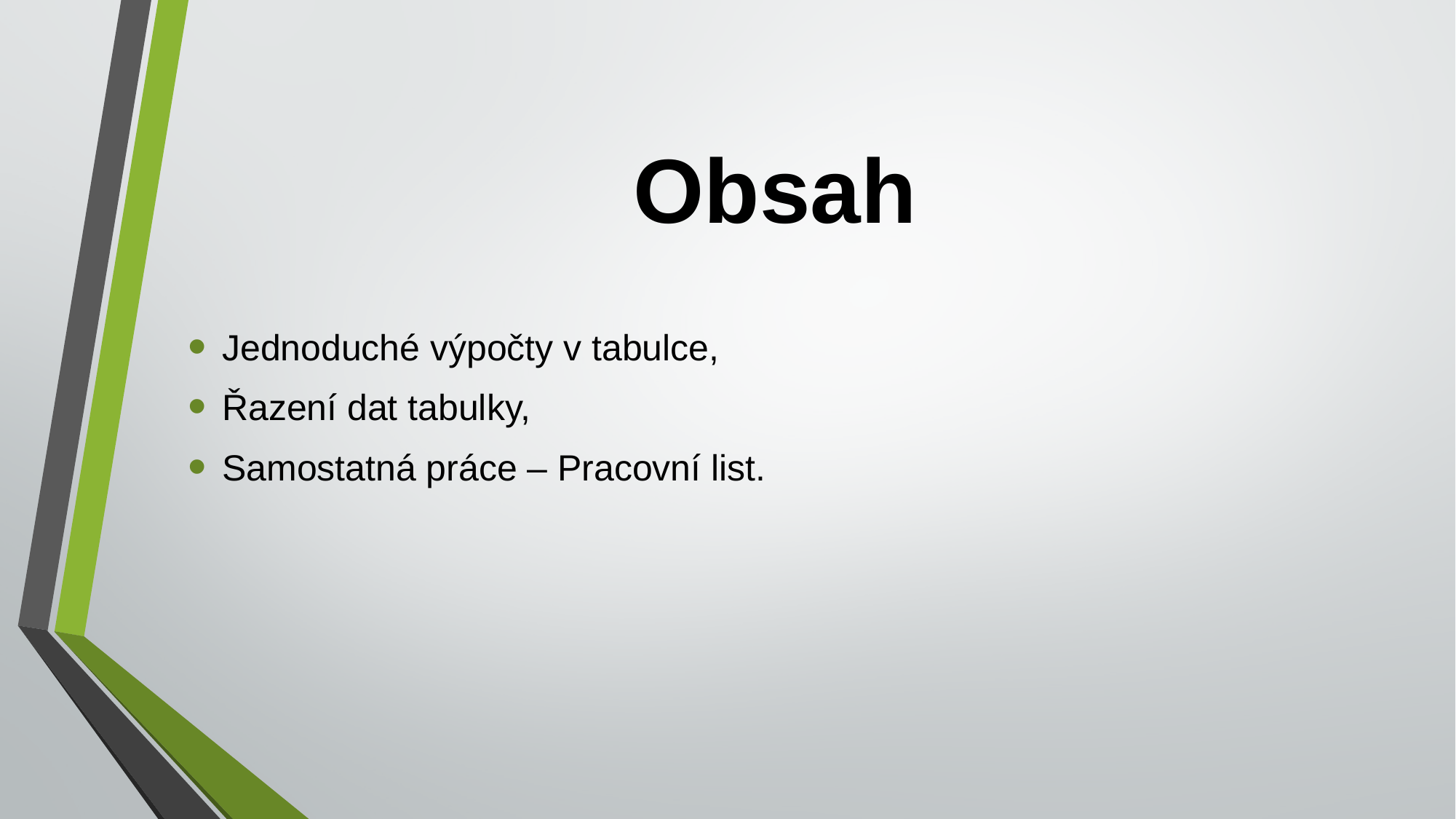

# Obsah
Jednoduché výpočty v tabulce,
Řazení dat tabulky,
Samostatná práce – Pracovní list.